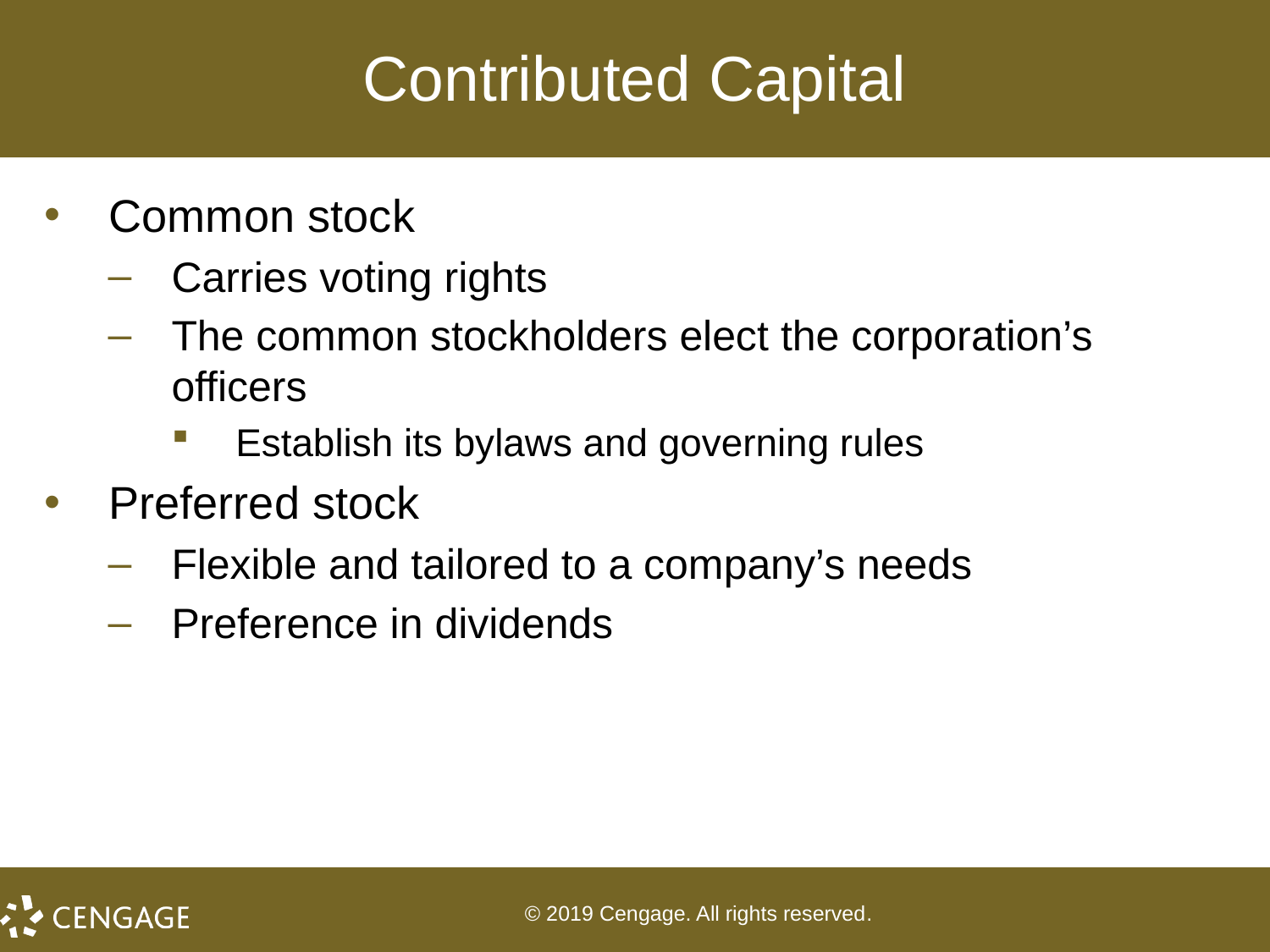

# Contributed Capital
Common stock
Carries voting rights
The common stockholders elect the corporation’s officers
Establish its bylaws and governing rules
Preferred stock
Flexible and tailored to a company’s needs
Preference in dividends